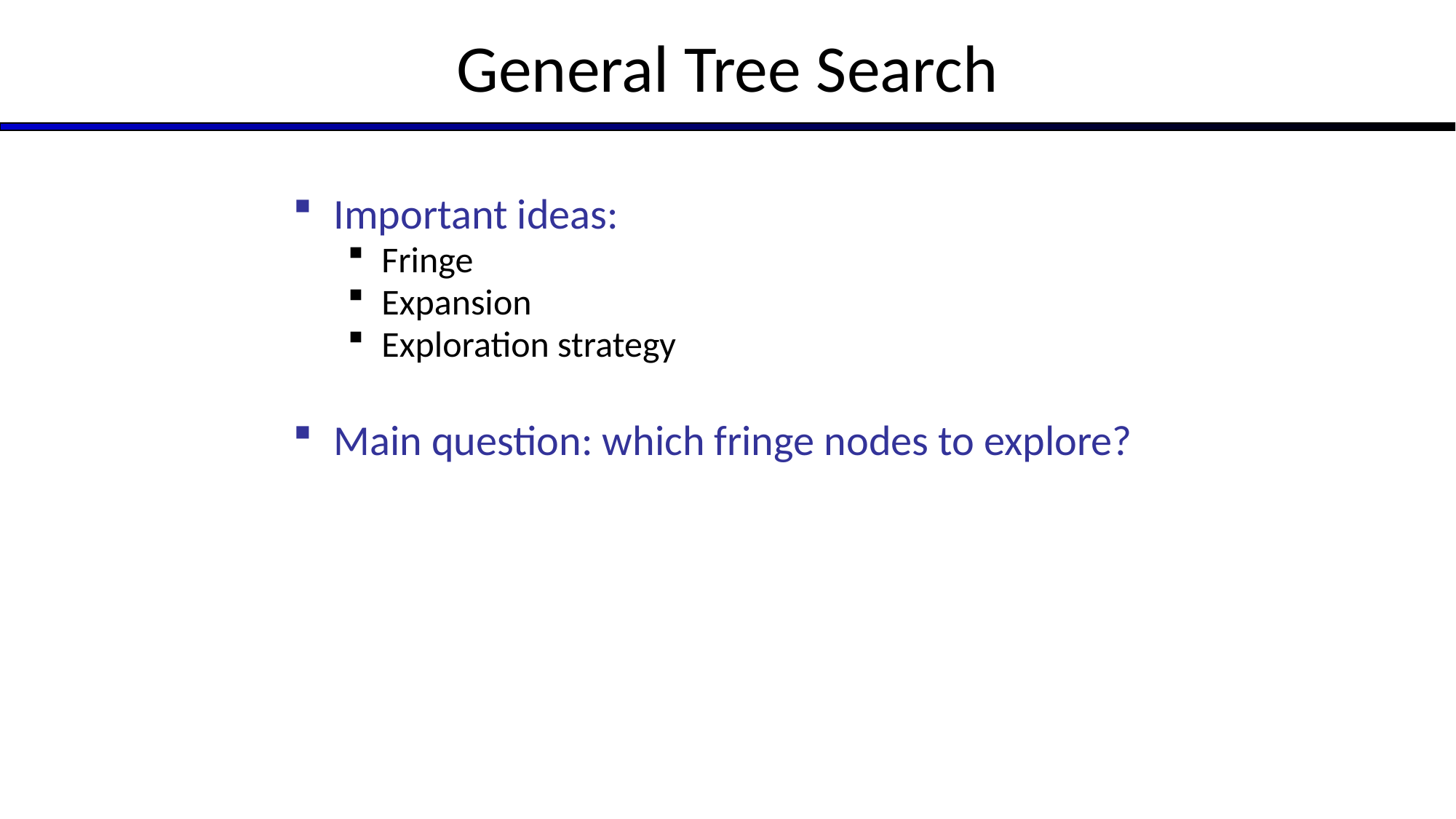

# General Tree Search
Important ideas:
Fringe
Expansion
Exploration strategy

Main question: which fringe nodes to explore?